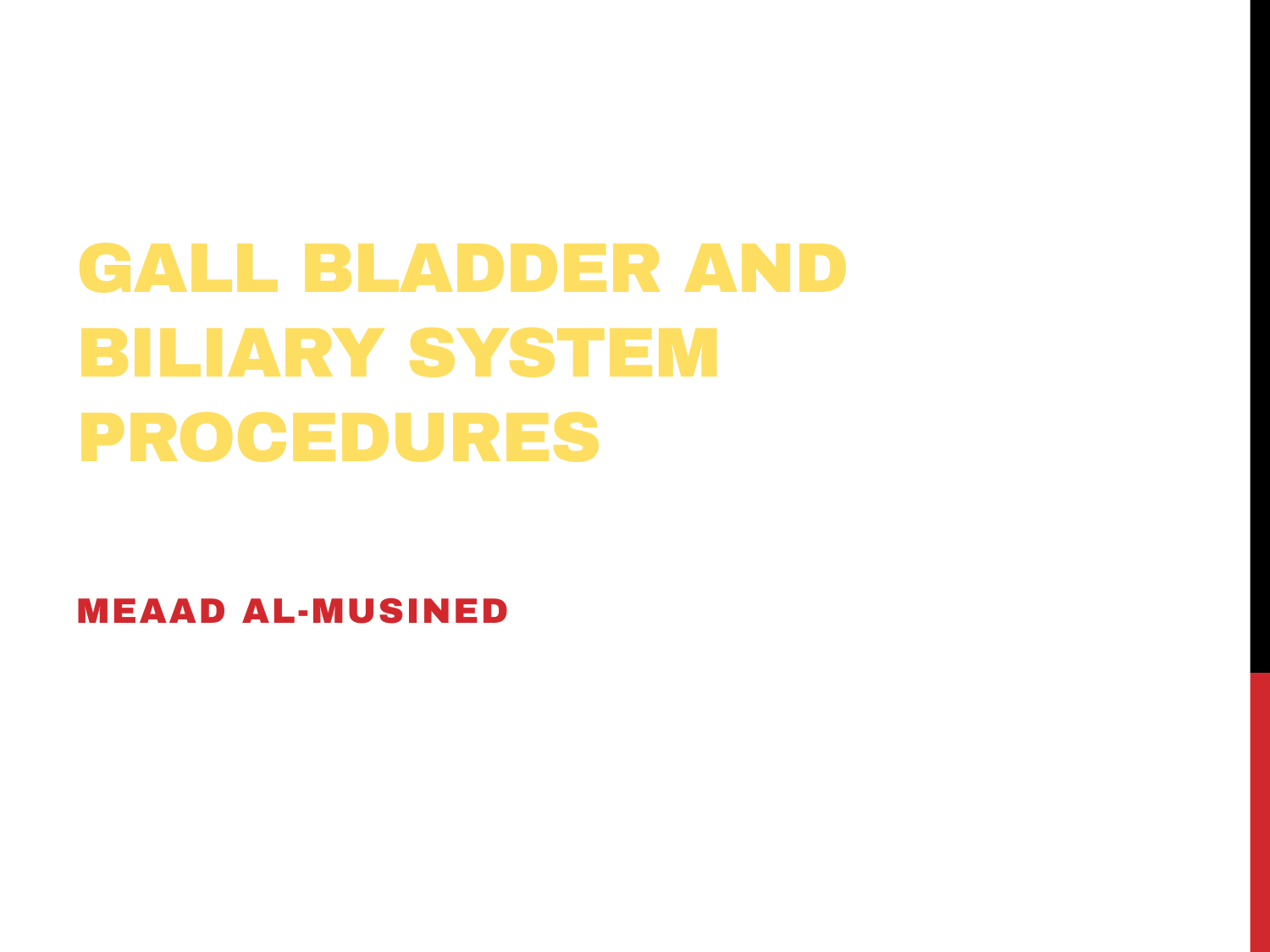

# Gall Bladder and Biliary System Procedures
MEAAD AL-MUSINED